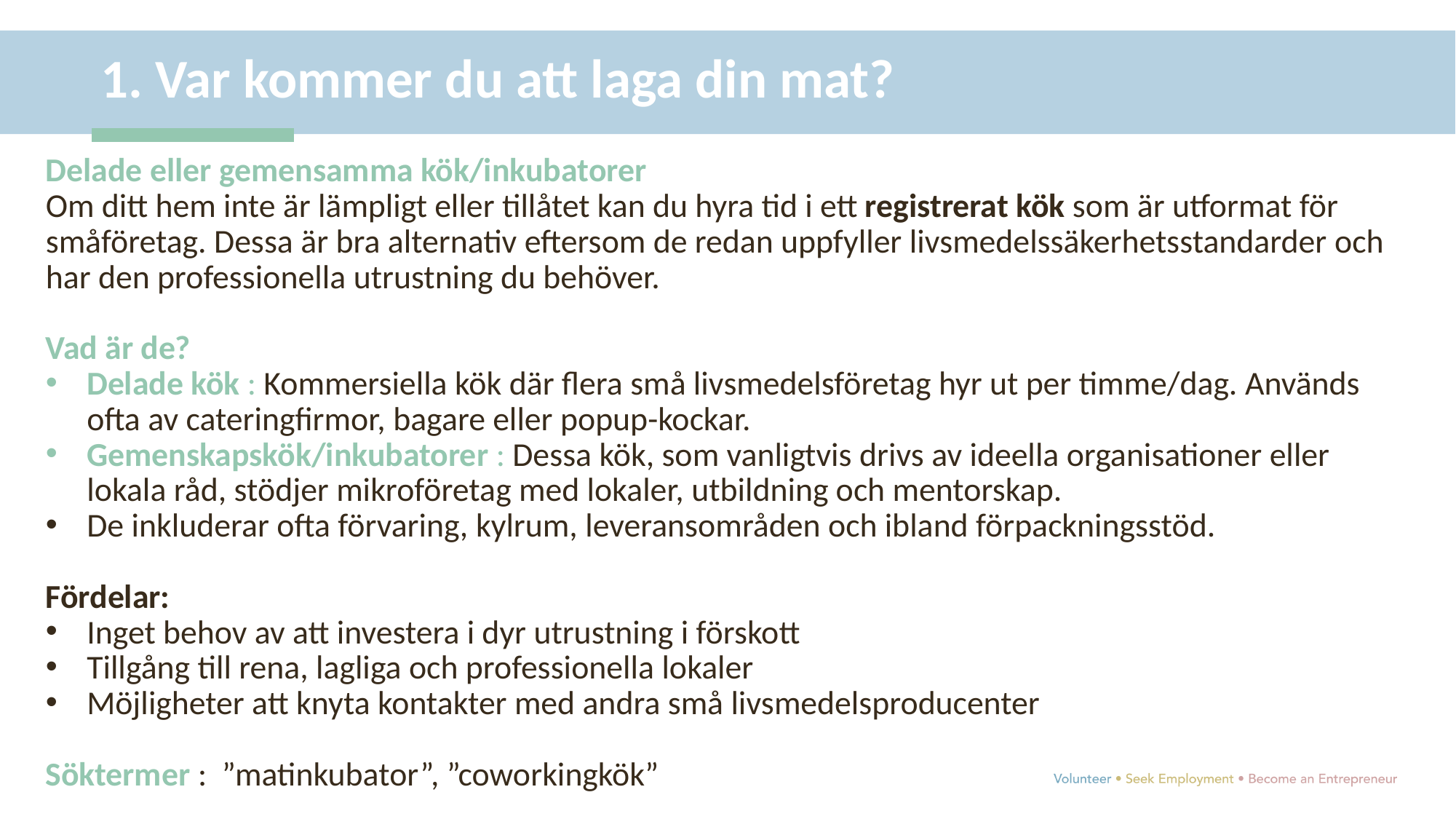

1. Var kommer du att laga din mat?
Delade eller gemensamma kök/inkubatorer
Om ditt hem inte är lämpligt eller tillåtet kan du hyra tid i ett registrerat kök som är utformat för småföretag. Dessa är bra alternativ eftersom de redan uppfyller livsmedelssäkerhetsstandarder och har den professionella utrustning du behöver.

Vad är de?
Delade kök : Kommersiella kök där flera små livsmedelsföretag hyr ut per timme/dag. Används ofta av cateringfirmor, bagare eller popup-kockar.
Gemenskapskök/inkubatorer : Dessa kök, som vanligtvis drivs av ideella organisationer eller lokala råd, stödjer mikroföretag med lokaler, utbildning och mentorskap.
De inkluderar ofta förvaring, kylrum, leveransområden och ibland förpackningsstöd.

Fördelar:
Inget behov av att investera i dyr utrustning i förskott
Tillgång till rena, lagliga och professionella lokaler
Möjligheter att knyta kontakter med andra små livsmedelsproducenter

Söktermer :  ”matinkubator”, ”coworkingkök”